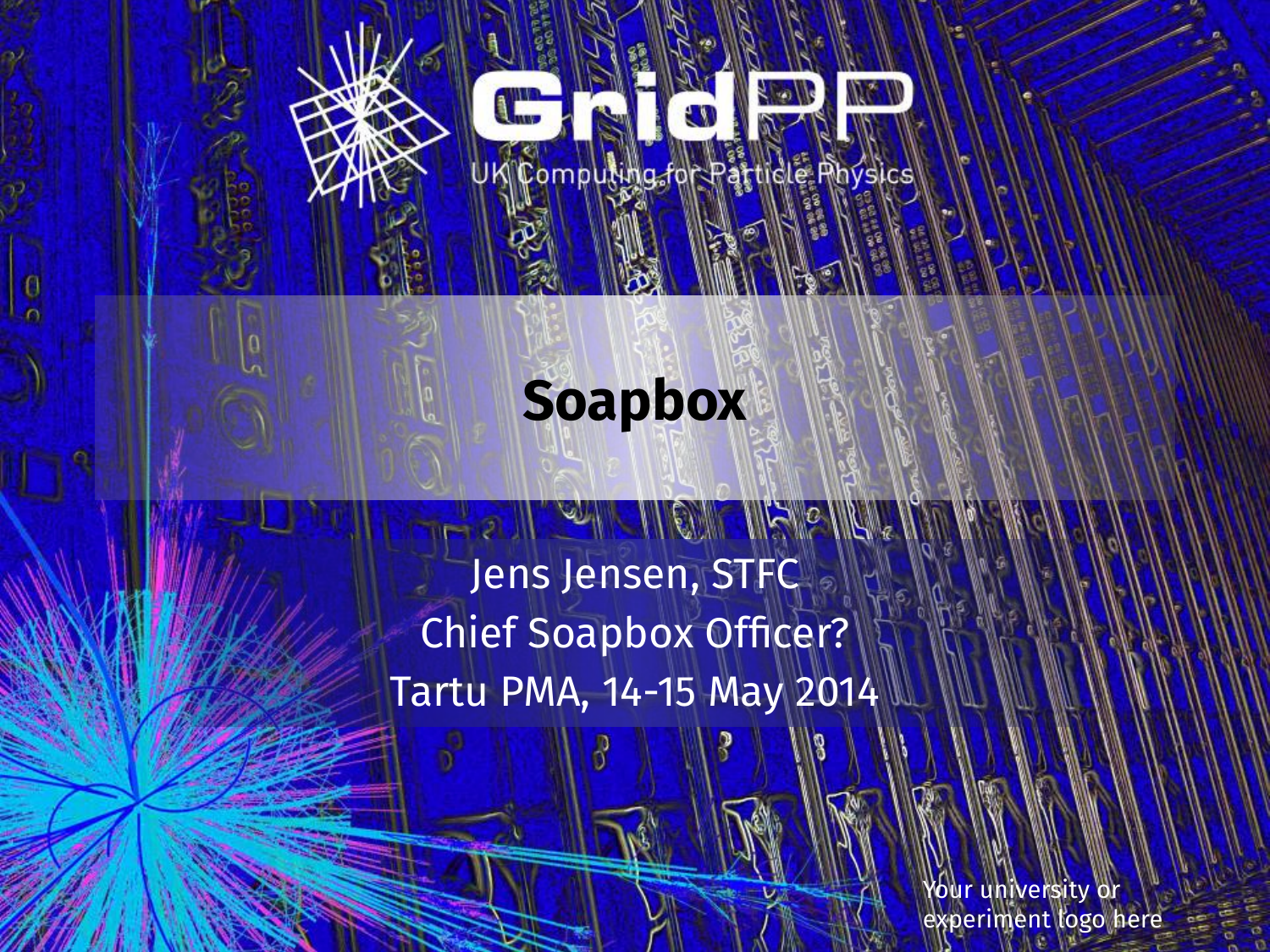

# Soapbox
Jens Jensen, STFC
Chief Soapbox Officer?
Tartu PMA, 14-15 May 2014